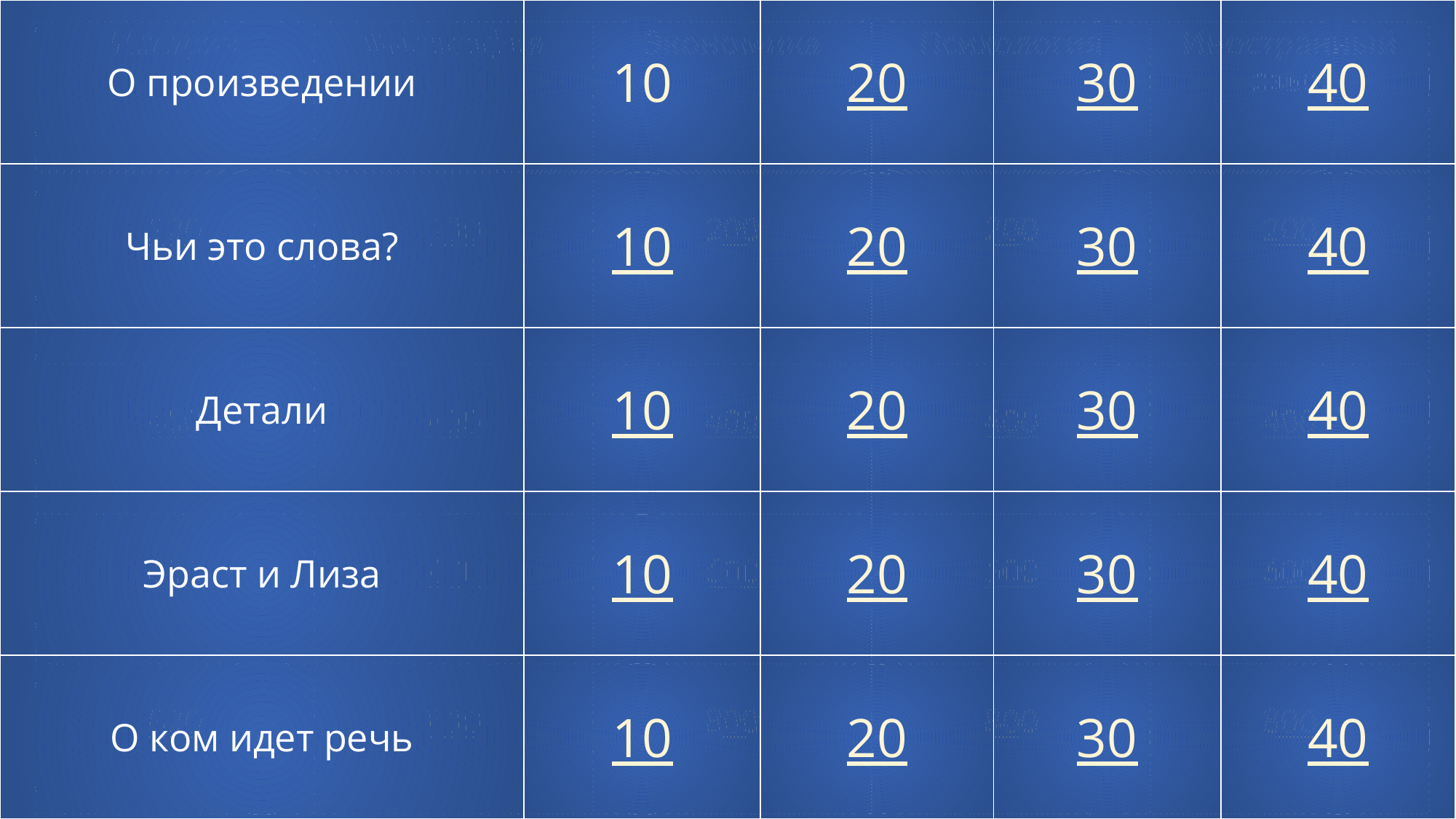

| О произведении | 10 | 20 | 30 | 40 |
| --- | --- | --- | --- | --- |
| Чьи это слова? | 10 | 20 | 30 | 40 |
| Детали | 10 | 20 | 30 | 40 |
| Эраст и Лиза | 10 | 20 | 30 | 40 |
| О ком идет речь | 10 | 20 | 30 | 40 |
| История | Философия | Экономика | Психология | Иностранный язык |
| --- | --- | --- | --- | --- |
| 200 | 200 | 200 | 200 | 200 |
| 400 | 400 | 400 | 400 | 400 |
| 600 | 600 | 600 | 600 | 600 |
| 800 | 800 | 800 | 800 | 800 |